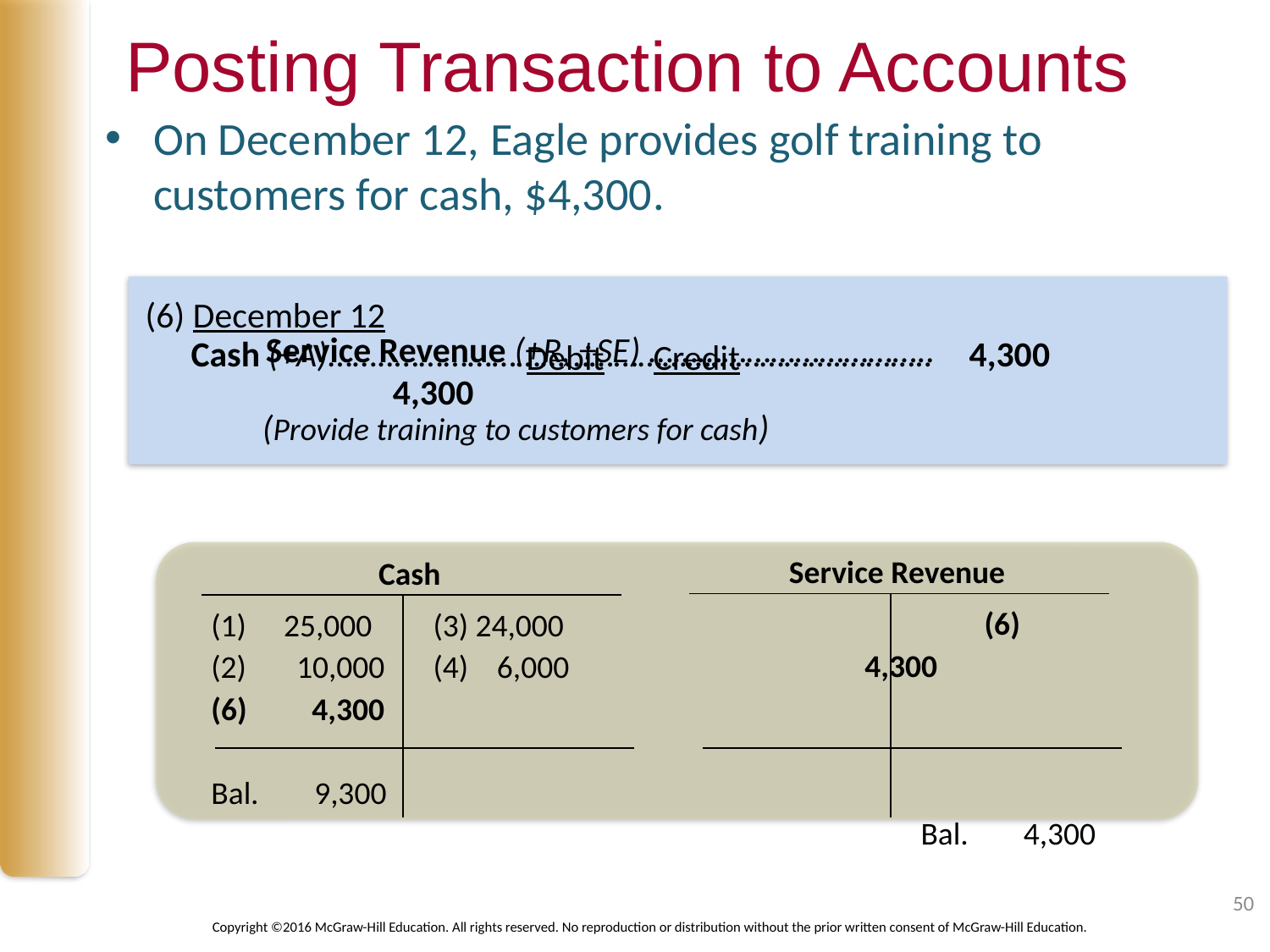

# Posting Transaction to Accounts
On December 12, Eagle provides golf training to customers for cash, $4,300.

(6) December 12										Debit	Credit
Cash (+A)……..……………………………………………….………..	  4,300
Service Revenue (+R, +SE) ……………………………..			4,300
(Provide training to customers for cash)

Service Revenue
		(6)	4,300

		Bal. 	4,300
Cash
(1)	25,000  	(3) 24,000
(2)       10,000 	(4)    6,000
(6)         4,300

Bal. 	9,300
50
Copyright ©2016 McGraw-Hill Education. All rights reserved. No reproduction or distribution without the prior written consent of McGraw-Hill Education.